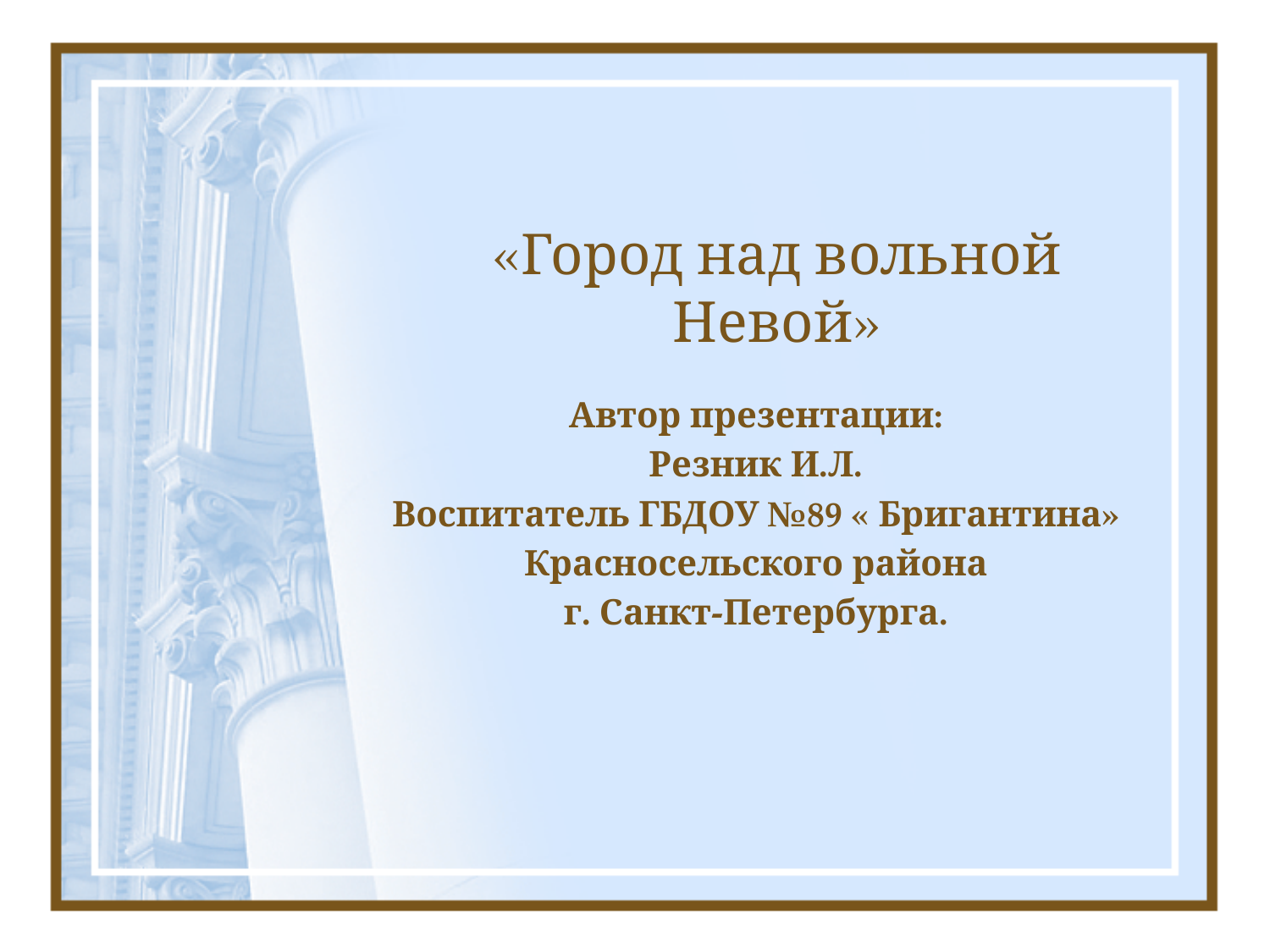

# «Город над вольной Невой»
Автор презентации:
Резник И.Л.
Воспитатель ГБДОУ №89 « Бригантина»
Красносельского района
г. Санкт-Петербурга.